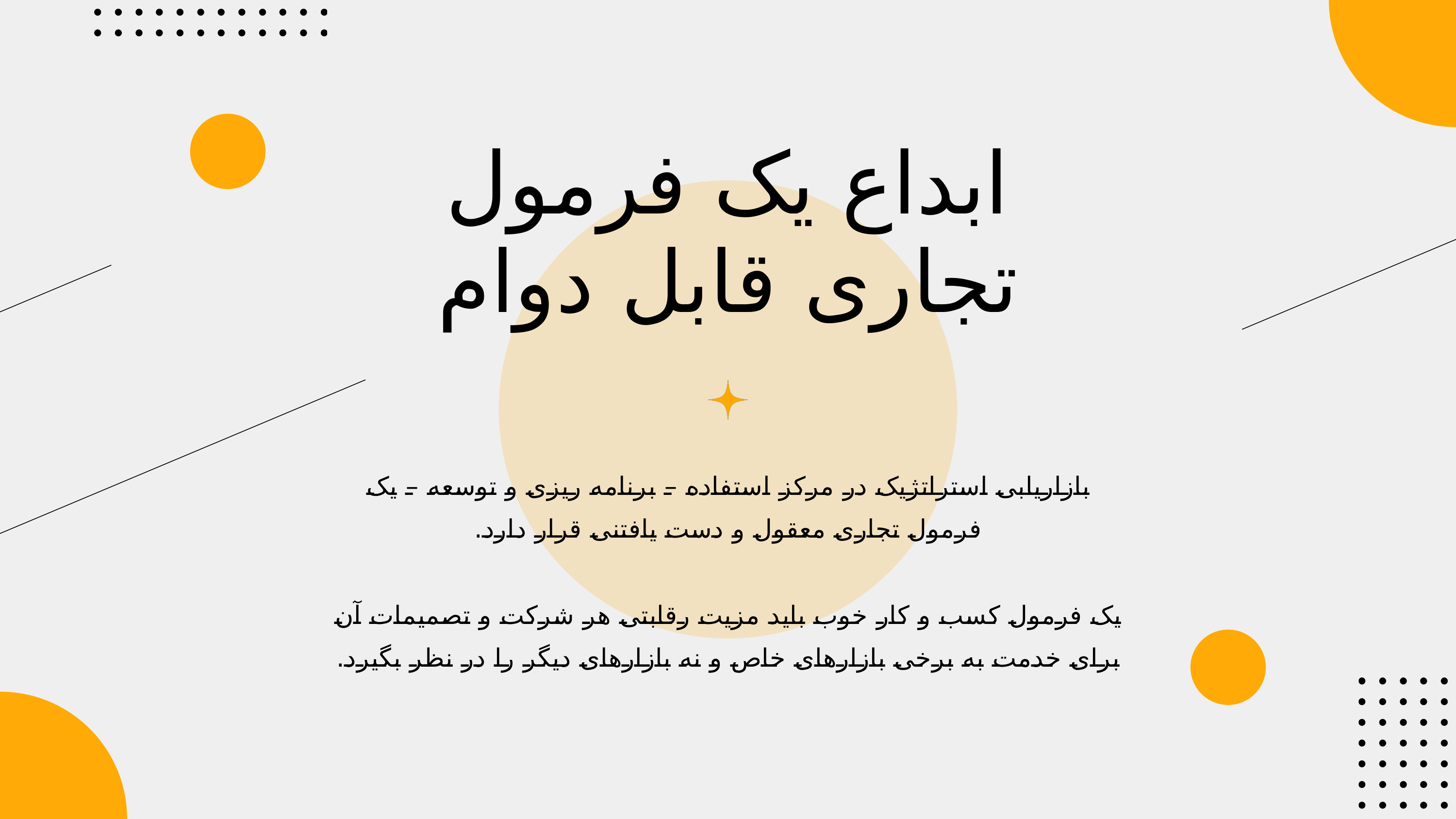

ابداع یک فرمول تجاری قابل دوام

بازاریابی استراتژیک در مرکز استفاده – برنامه ریزی و توسعه – یک فرمول تجاری معقول و دست یافتنی قرار دارد.

یک فرمول کسب و کار خوب باید مزیت رقابتی هر شرکت و تصمیمات آن برای خدمت به برخی بازارهای خاص و نه بازارهای دیگر را در نظر بگیرد.